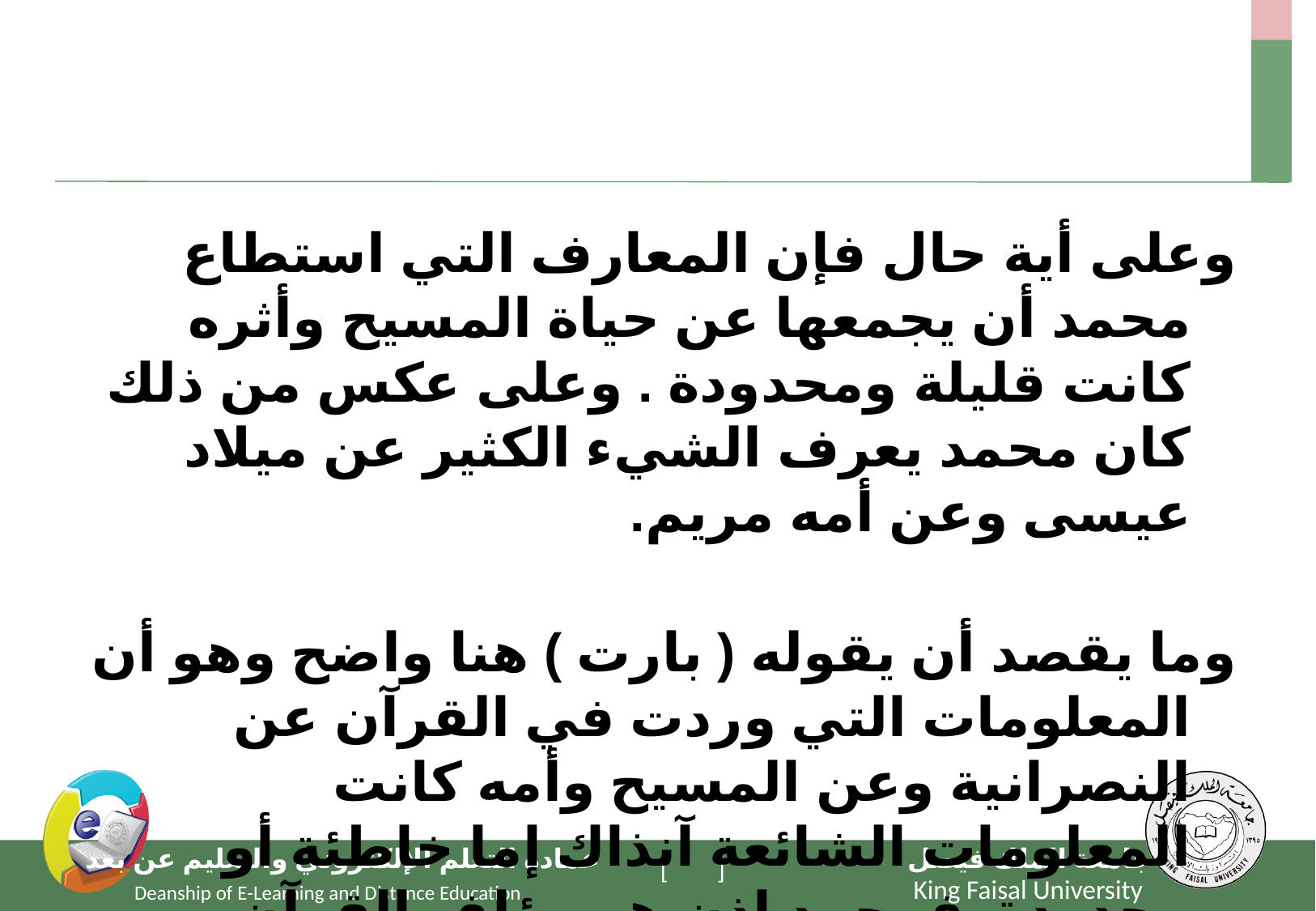

#
وعلى أية حال فإن المعارف التي استطاع محمد أن يجمعها عن حياة المسيح وأثره كانت قليلة ومحدودة . وعلى عكس من ذلك كان محمد يعرف الشيء الكثير عن ميلاد عيسى وعن أمه مريم.
وما يقصد أن يقوله ( بارت ) هنا واضح وهو أن المعلومات التي وردت في القرآن عن النصرانية وعن المسيح وأمه كانت المعلومات الشائعة آنذاك إما خاطئة أو محدودة. فمحمد إذن هو مؤلف القرآن .